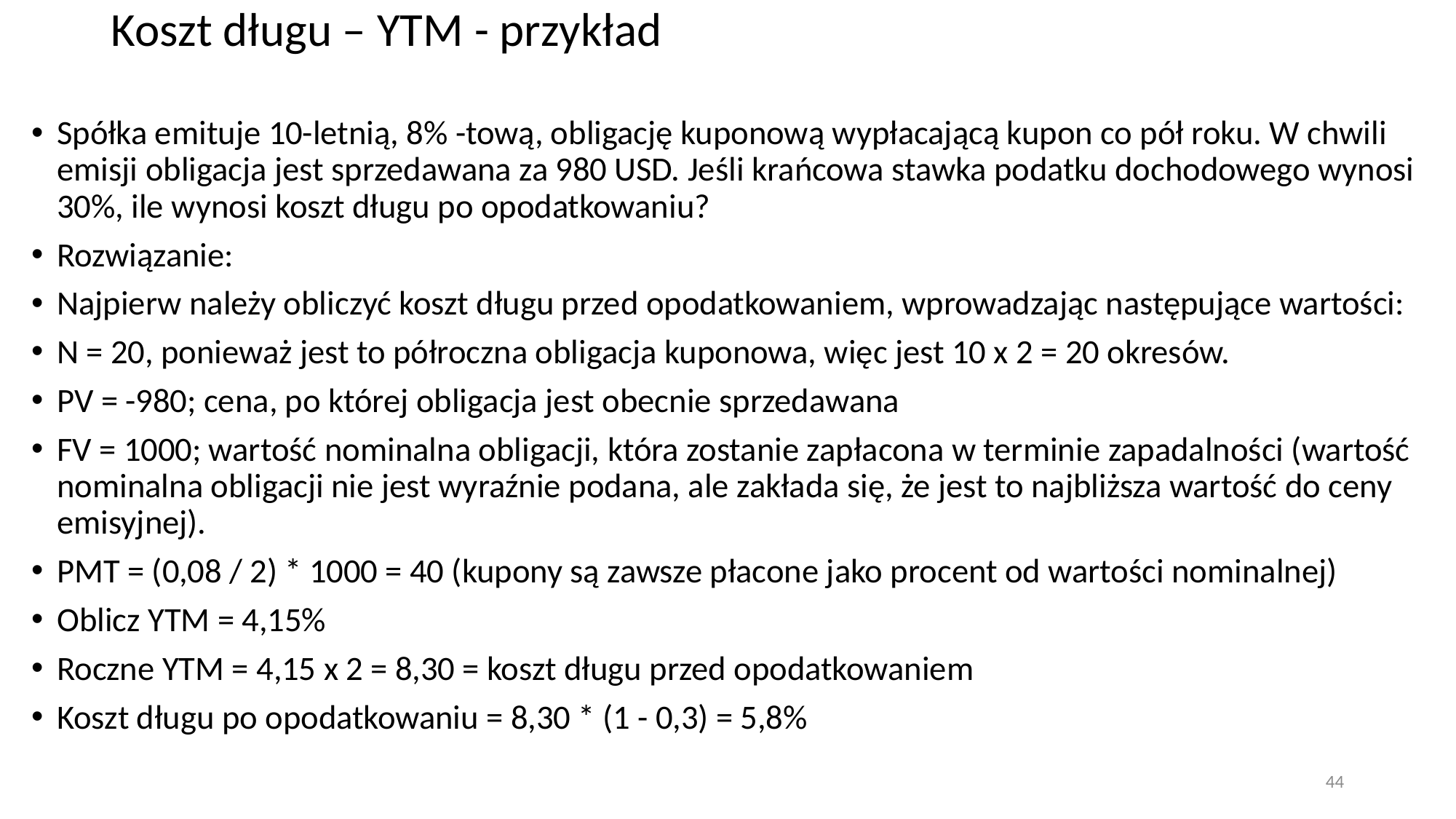

# Koszt długu – YTM - przykład
Spółka emituje 10-letnią, 8% -tową, obligację kuponową wypłacającą kupon co pół roku. W chwili emisji obligacja jest sprzedawana za 980 USD. Jeśli krańcowa stawka podatku dochodowego wynosi 30%, ile wynosi koszt długu po opodatkowaniu?
Rozwiązanie:
Najpierw należy obliczyć koszt długu przed opodatkowaniem, wprowadzając następujące wartości:
N = 20, ponieważ jest to półroczna obligacja kuponowa, więc jest 10 x 2 = 20 okresów.
PV = -980; cena, po której obligacja jest obecnie sprzedawana
FV = 1000; wartość nominalna obligacji, która zostanie zapłacona w terminie zapadalności (wartość nominalna obligacji nie jest wyraźnie podana, ale zakłada się, że jest to najbliższa wartość do ceny emisyjnej).
PMT = (0,08 / 2) * 1000 = 40 (kupony są zawsze płacone jako procent od wartości nominalnej)
Oblicz YTM = 4,15%
Roczne YTM = 4,15 x 2 = 8,30 = koszt długu przed opodatkowaniem
Koszt długu po opodatkowaniu = 8,30 * (1 - 0,3) = 5,8%
44